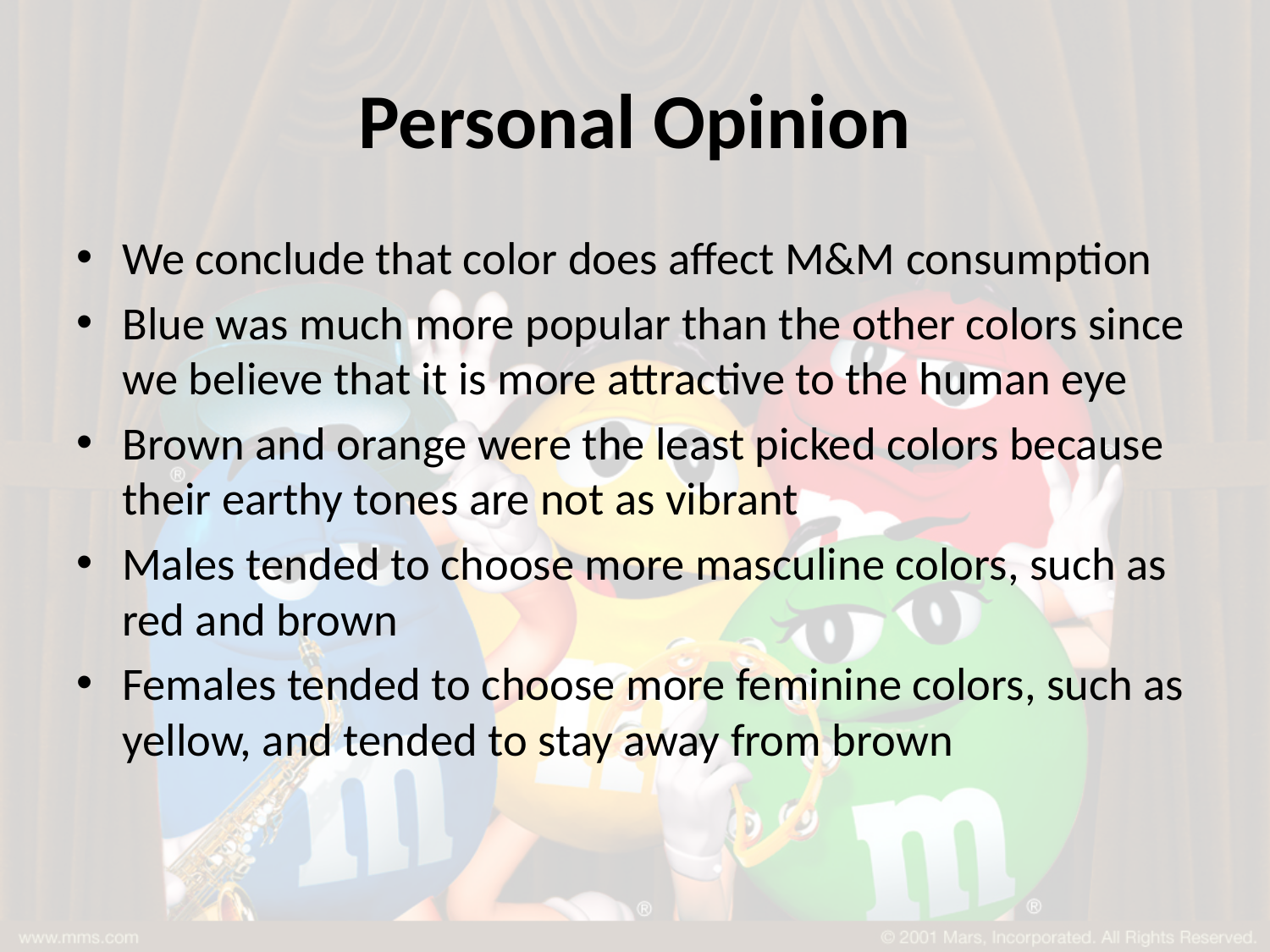

# Personal Opinion
We conclude that color does affect M&M consumption
Blue was much more popular than the other colors since we believe that it is more attractive to the human eye
Brown and orange were the least picked colors because their earthy tones are not as vibrant
Males tended to choose more masculine colors, such as red and brown
Females tended to choose more feminine colors, such as yellow, and tended to stay away from brown